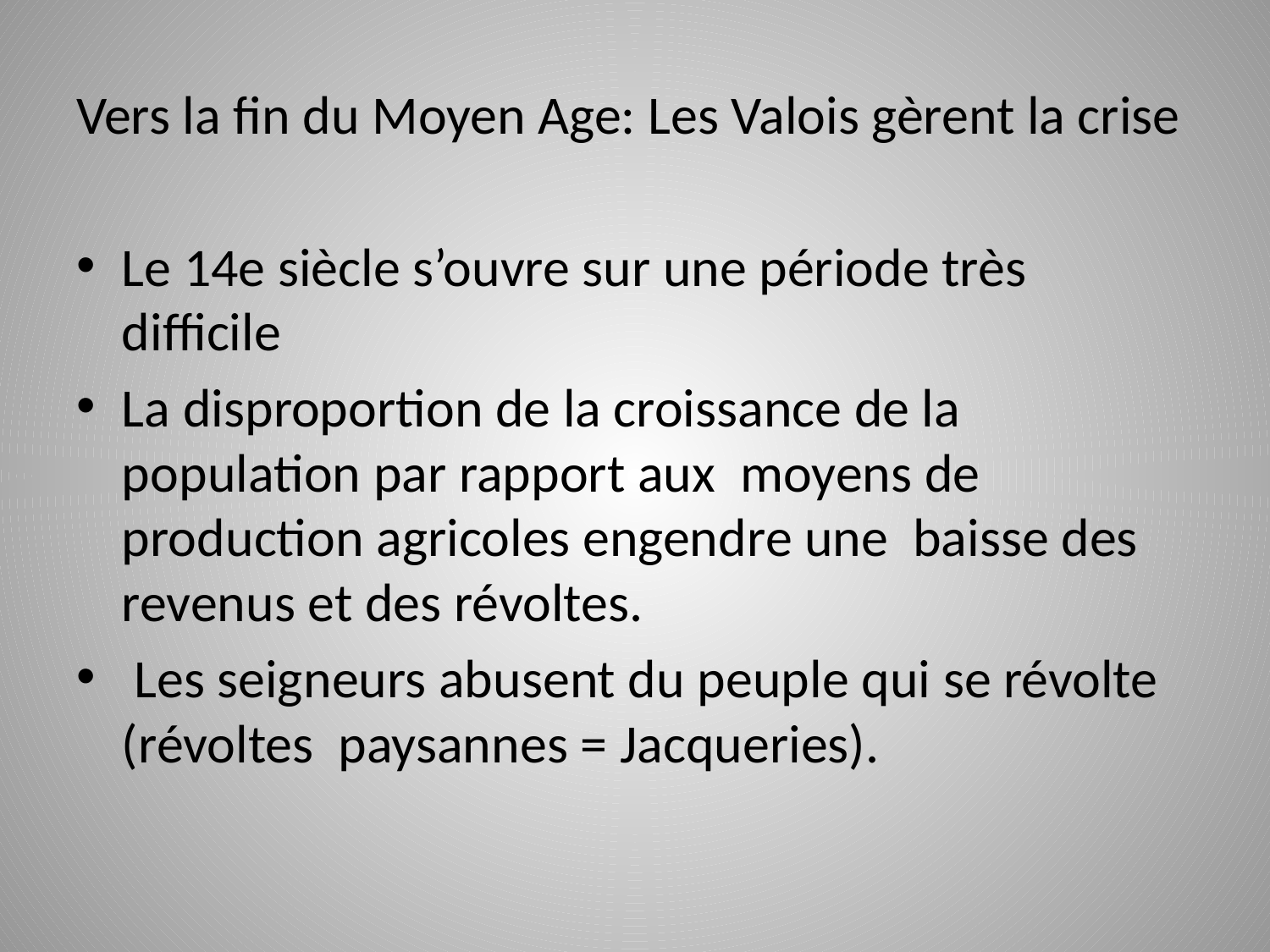

Vers la fin du Moyen Age: Les Valois gèrent la crise

Le 14e siècle s’ouvre sur une période très difficile
La disproportion de la croissance de la population par rapport aux  moyens de production agricoles engendre une  baisse des revenus et des révoltes.
 Les seigneurs abusent du peuple qui se révolte (révoltes  paysannes = Jacqueries).